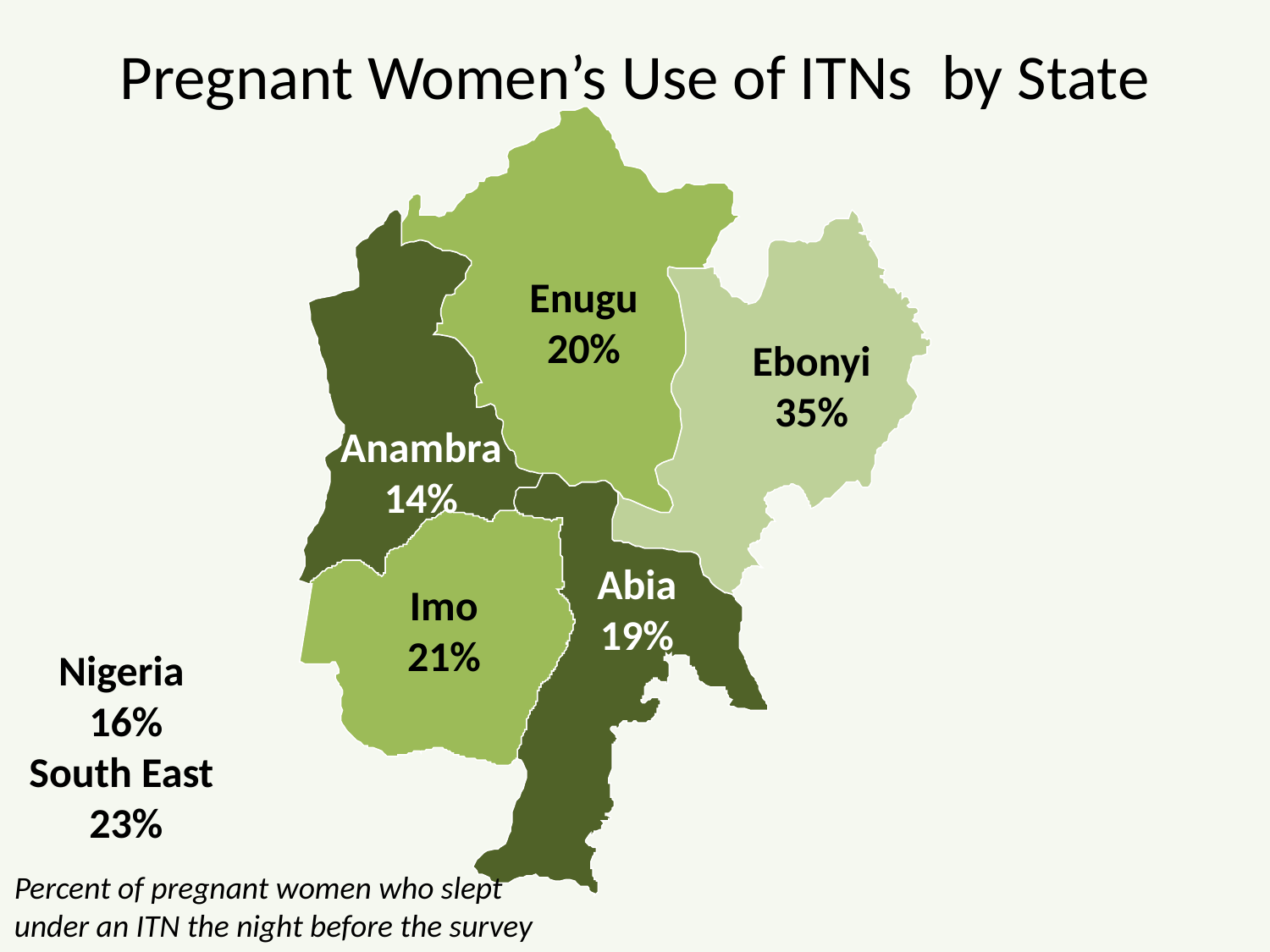

# Pregnant Women’s Use of ITNs  by State

Enugu
20%
Ebonyi
35%
Anambra
14%
Abia
19%
Imo
21%
Nigeria
16%
South East
23%
Percent of pregnant women who slept
under an ITN the night before the survey